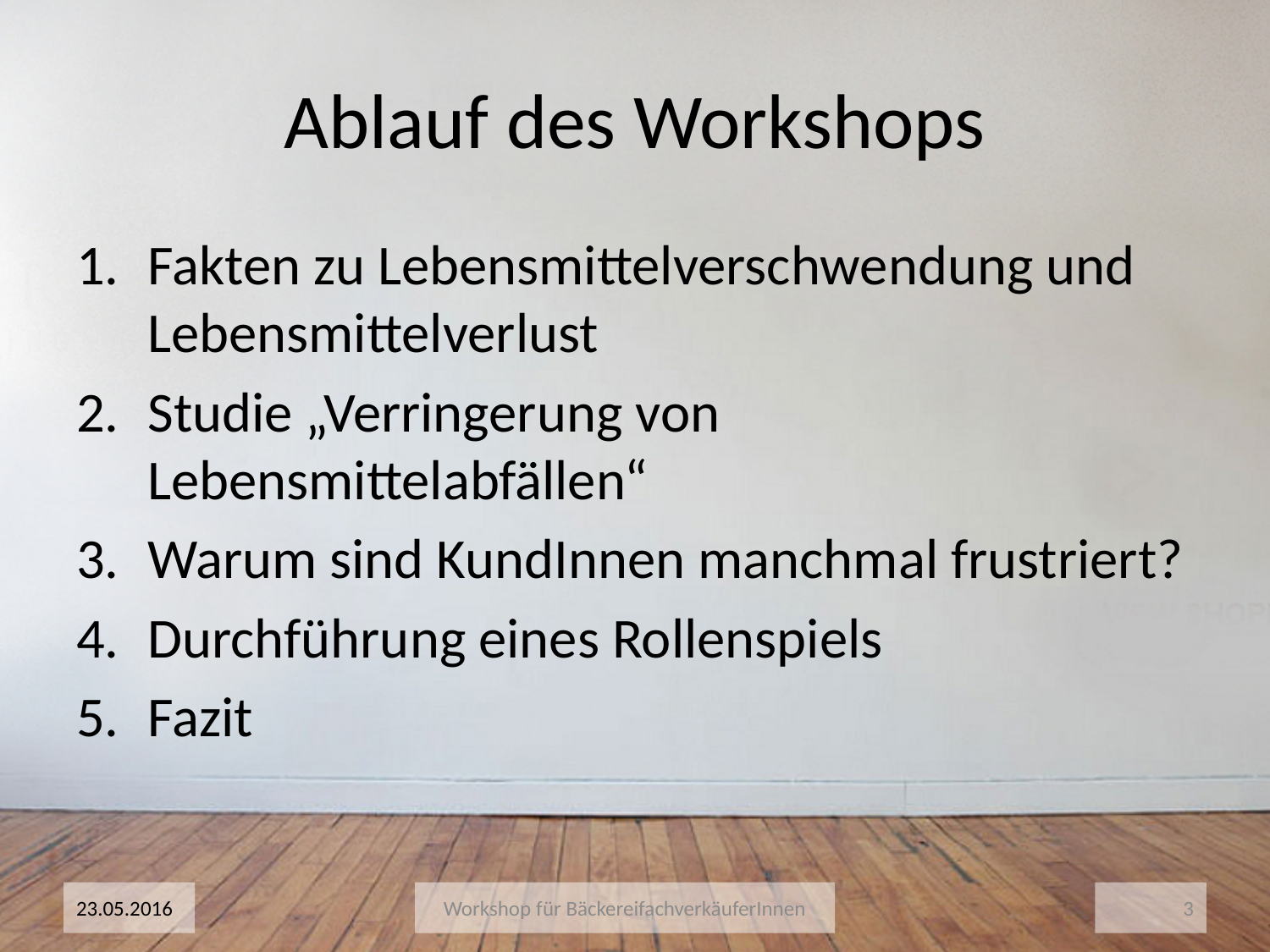

# Ablauf des Workshops
Fakten zu Lebensmittelverschwendung und Lebensmittelverlust
Studie „Verringerung von Lebensmittelabfällen“
Warum sind KundInnen manchmal frustriert?
Durchführung eines Rollenspiels
Fazit

23.05.2016
Workshop für BäckereifachverkäuferInnen
3